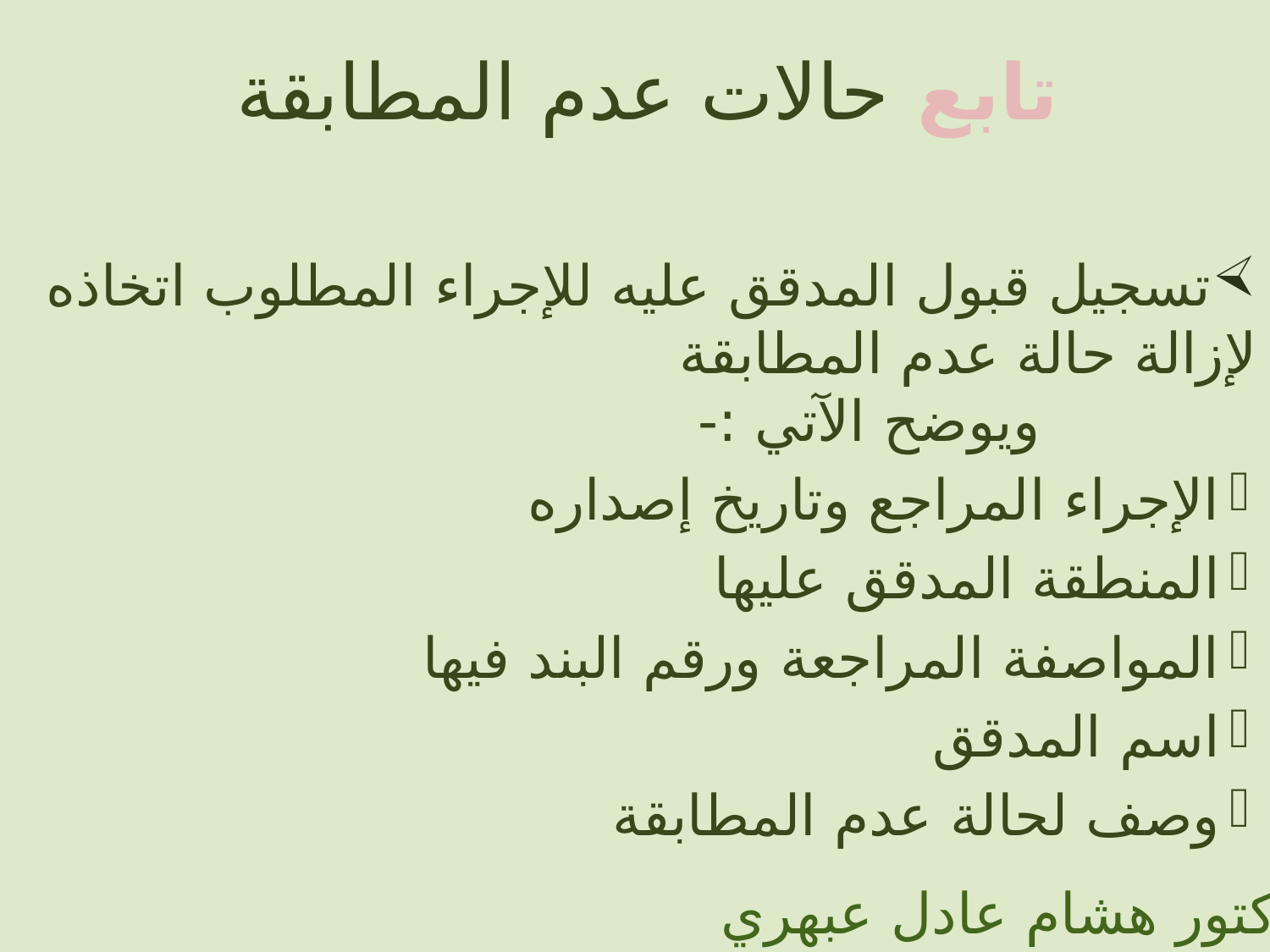

تابع حالات عدم المطابقة
تسجيل قبول المدقق عليه للإجراء المطلوب اتخاذه لإزالة حالة عدم المطابقة
ويوضح الآتي :-
الإجراء المراجع وتاريخ إصداره
المنطقة المدقق عليها
المواصفة المراجعة ورقم البند فيها
اسم المدقق
وصف لحالة عدم المطابقة
الدكتور هشام عادل عبهري